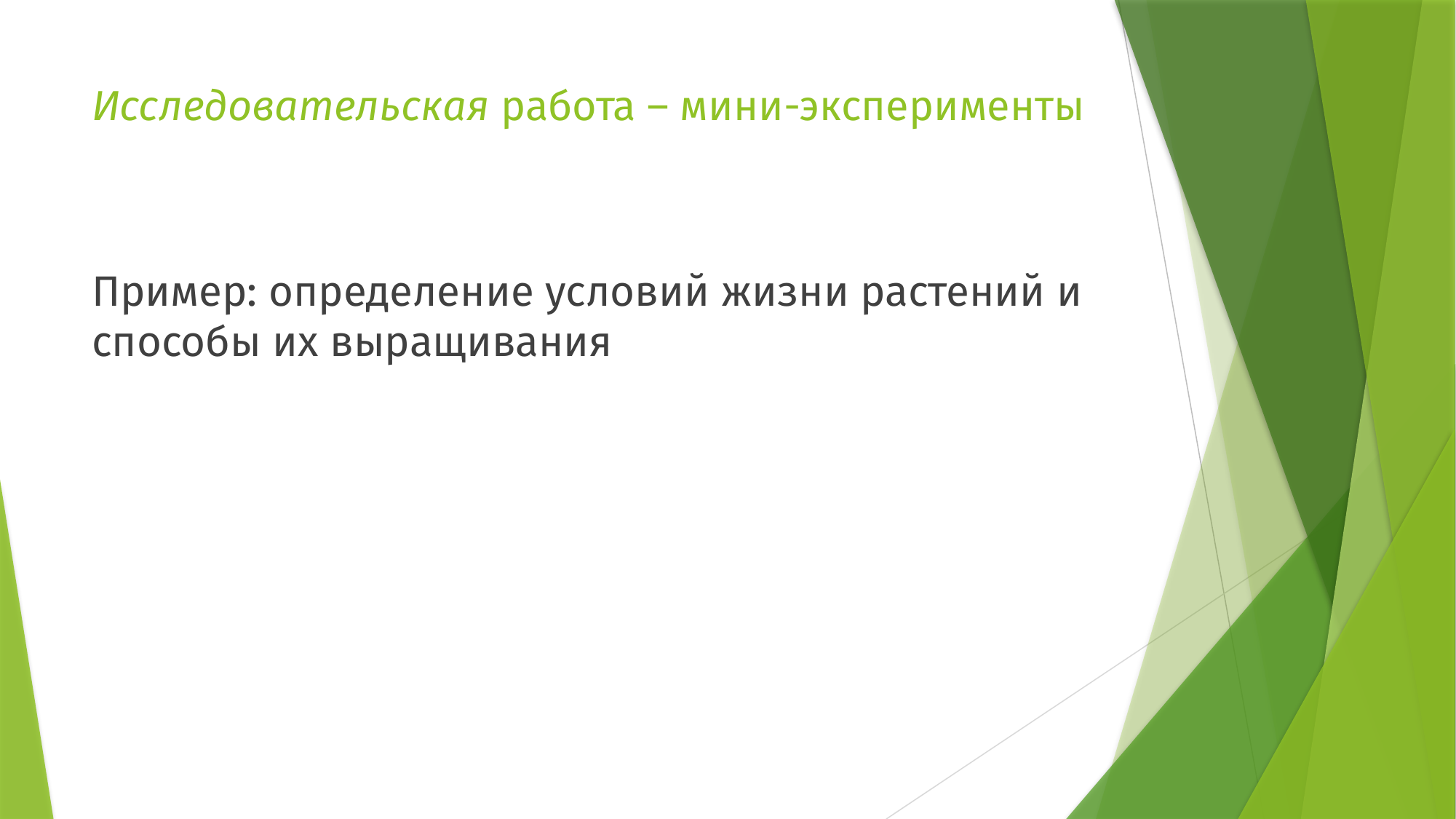

# Исследовательская работа – мини-эксперименты
Пример: определение условий жизни растений и способы их выращивания